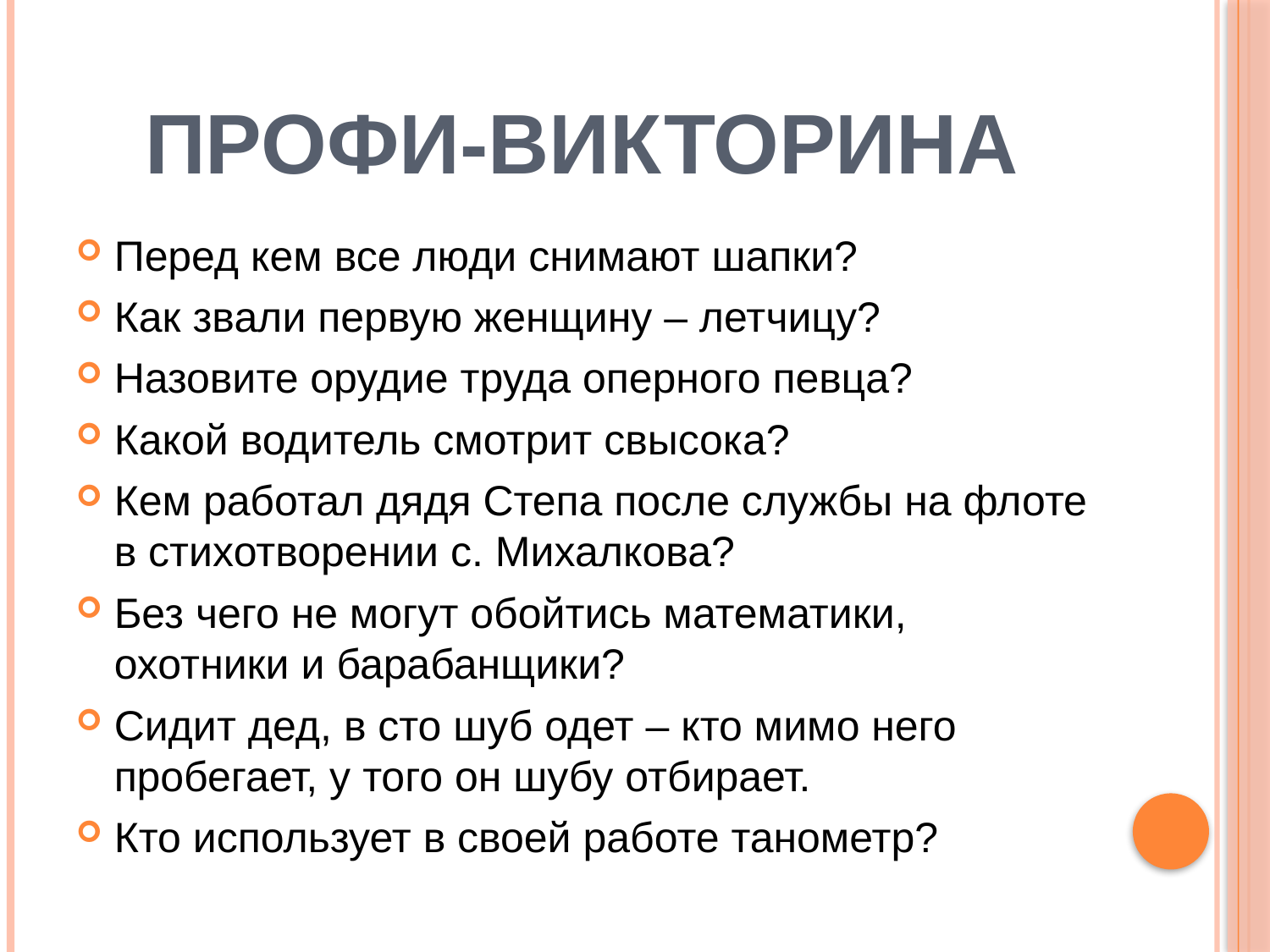

# ПРОФИ-ВИКТОРИНА
Перед кем все люди снимают шапки?
Как звали первую женщину – летчицу?
Назовите орудие труда оперного певца?
Какой водитель смотрит свысока?
Кем работал дядя Степа после службы на флоте в стихотворении с. Михалкова?
Без чего не могут обойтись математики, охотники и барабанщики?
Сидит дед, в сто шуб одет – кто мимо него пробегает, у того он шубу отбирает.
Кто использует в своей работе танометр?